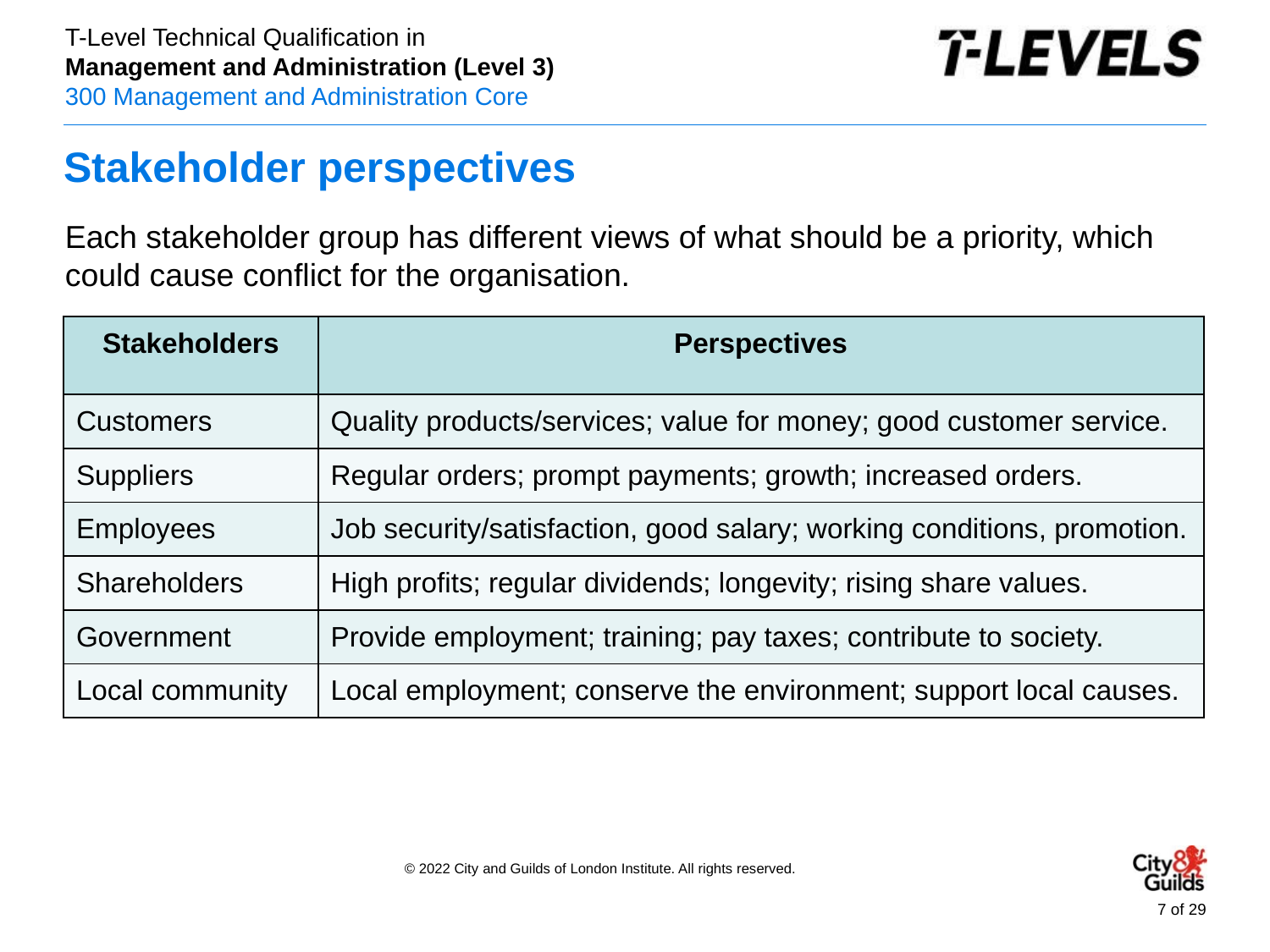

# Stakeholder perspectives
Each stakeholder group has different views of what should be a priority, which could cause conflict for the organisation.

| Stakeholders | Perspectives |
| --- | --- |
| Customers | Quality products/services; value for money; good customer service. |
| Suppliers | Regular orders; prompt payments; growth; increased orders. |
| Employees | Job security/satisfaction, good salary; working conditions, promotion. |
| Shareholders | High profits; regular dividends; longevity; rising share values. |
| Government | Provide employment; training; pay taxes; contribute to society. |
| Local community | Local employment; conserve the environment; support local causes. |